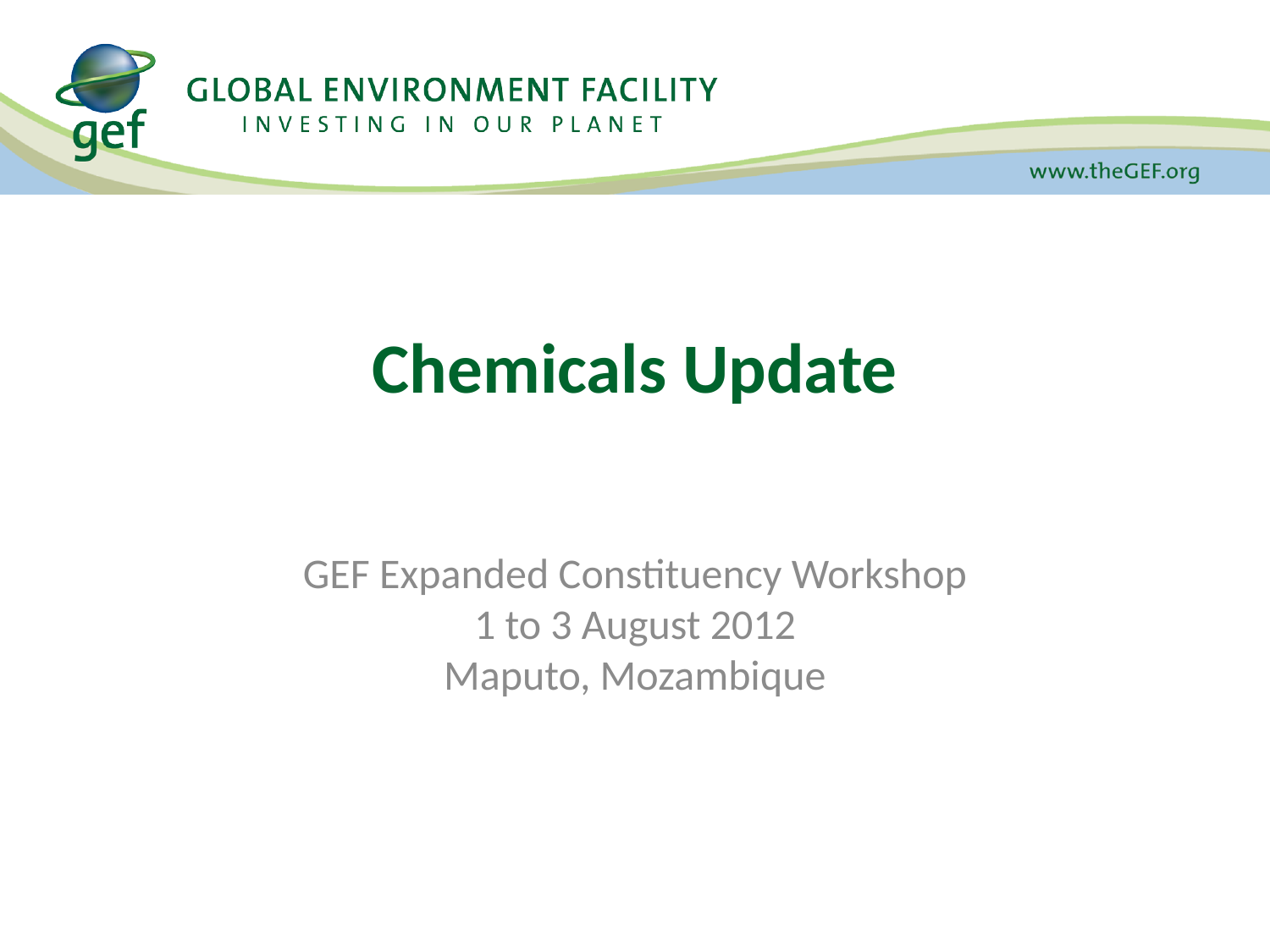

# Chemicals Update
GEF Expanded Constituency Workshop
1 to 3 August 2012
Maputo, Mozambique